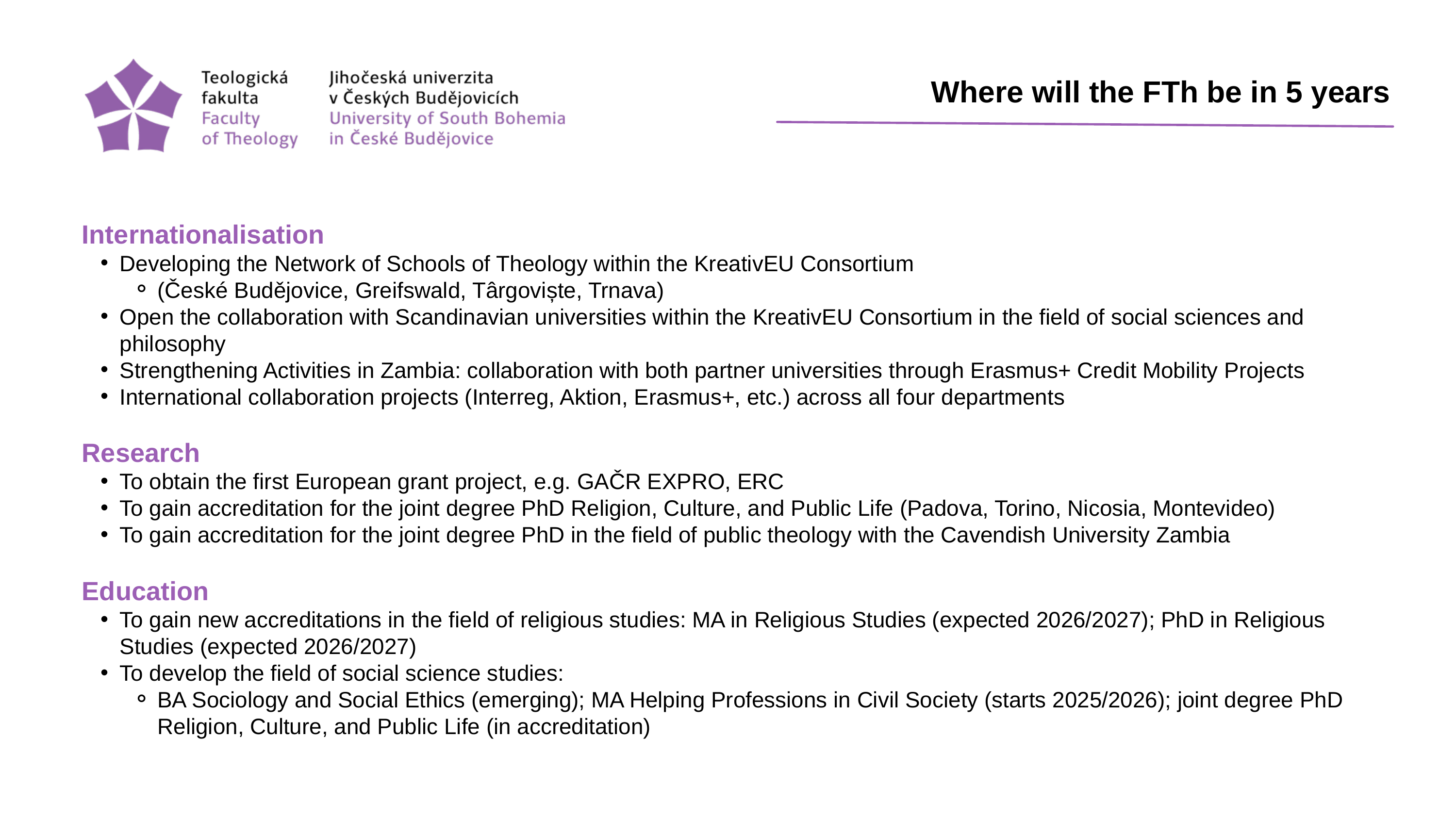

Where will the FTh be in 5 years

Internationalisation
Developing the Network of Schools of Theology within the KreativEU Consortium
(České Budějovice, Greifswald, Târgoviște, Trnava)
Open the collaboration with Scandinavian universities within the KreativEU Consortium in the field of social sciences and philosophy
Strengthening Activities in Zambia: collaboration with both partner universities through Erasmus+ Credit Mobility Projects
International collaboration projects (Interreg, Aktion, Erasmus+, etc.) across all four departments

Research
To obtain the first European grant project, e.g. GAČR EXPRO, ERC
To gain accreditation for the joint degree PhD Religion, Culture, and Public Life (Padova, Torino, Nicosia, Montevideo)
To gain accreditation for the joint degree PhD in the field of public theology with the Cavendish University Zambia

Education
To gain new accreditations in the field of religious studies: MA in Religious Studies (expected 2026/2027); PhD in Religious Studies (expected 2026/2027)
To develop the field of social science studies:
BA Sociology and Social Ethics (emerging); MA Helping Professions in Civil Society (starts 2025/2026); joint degree PhD Religion, Culture, and Public Life (in accreditation)